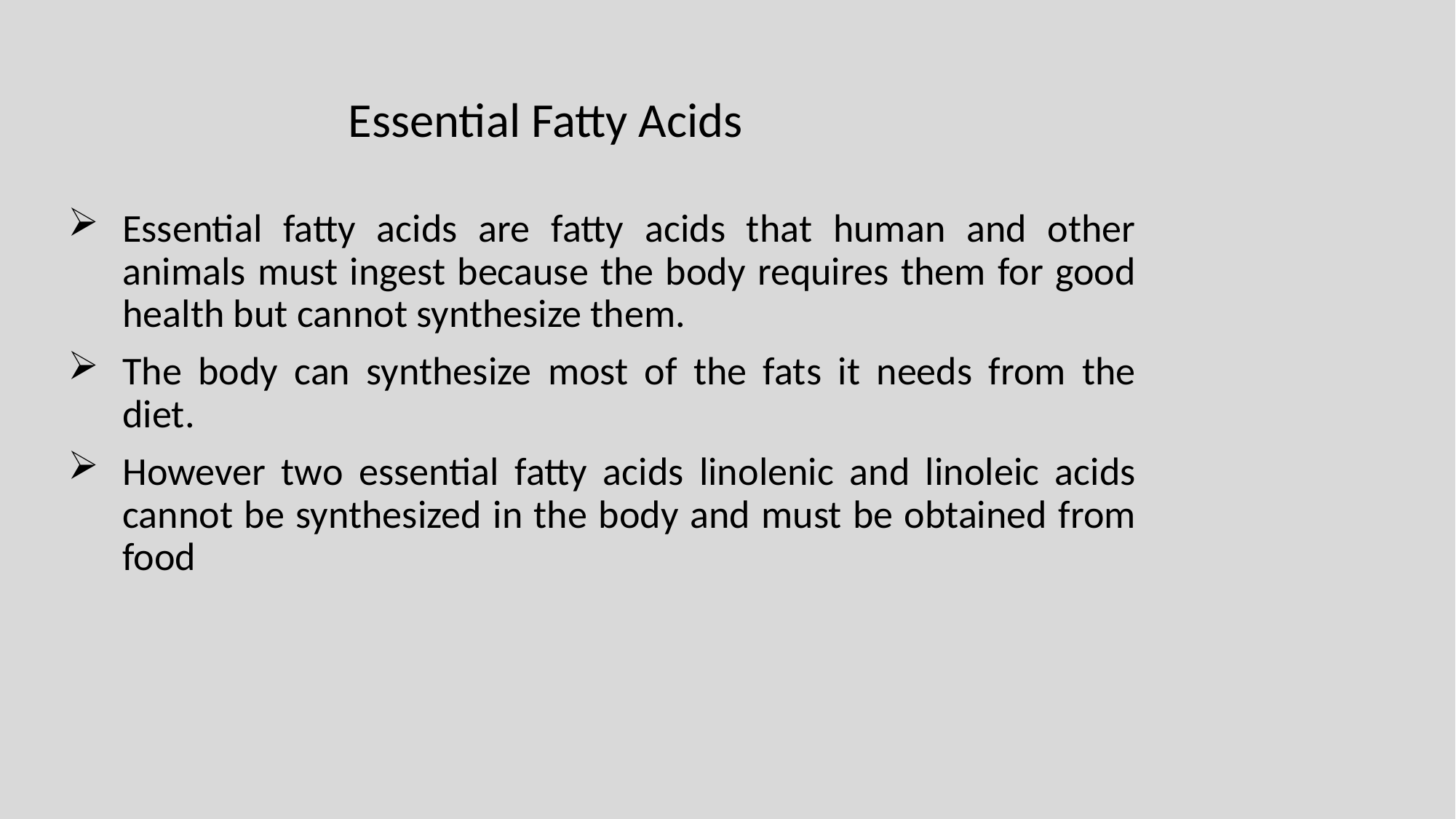

# Essential Fatty Acids
Essential fatty acids are fatty acids that human and other animals must ingest because the body requires them for good health but cannot synthesize them.
The body can synthesize most of the fats it needs from the diet.
However two essential fatty acids linolenic and linoleic acids cannot be synthesized in the body and must be obtained from food